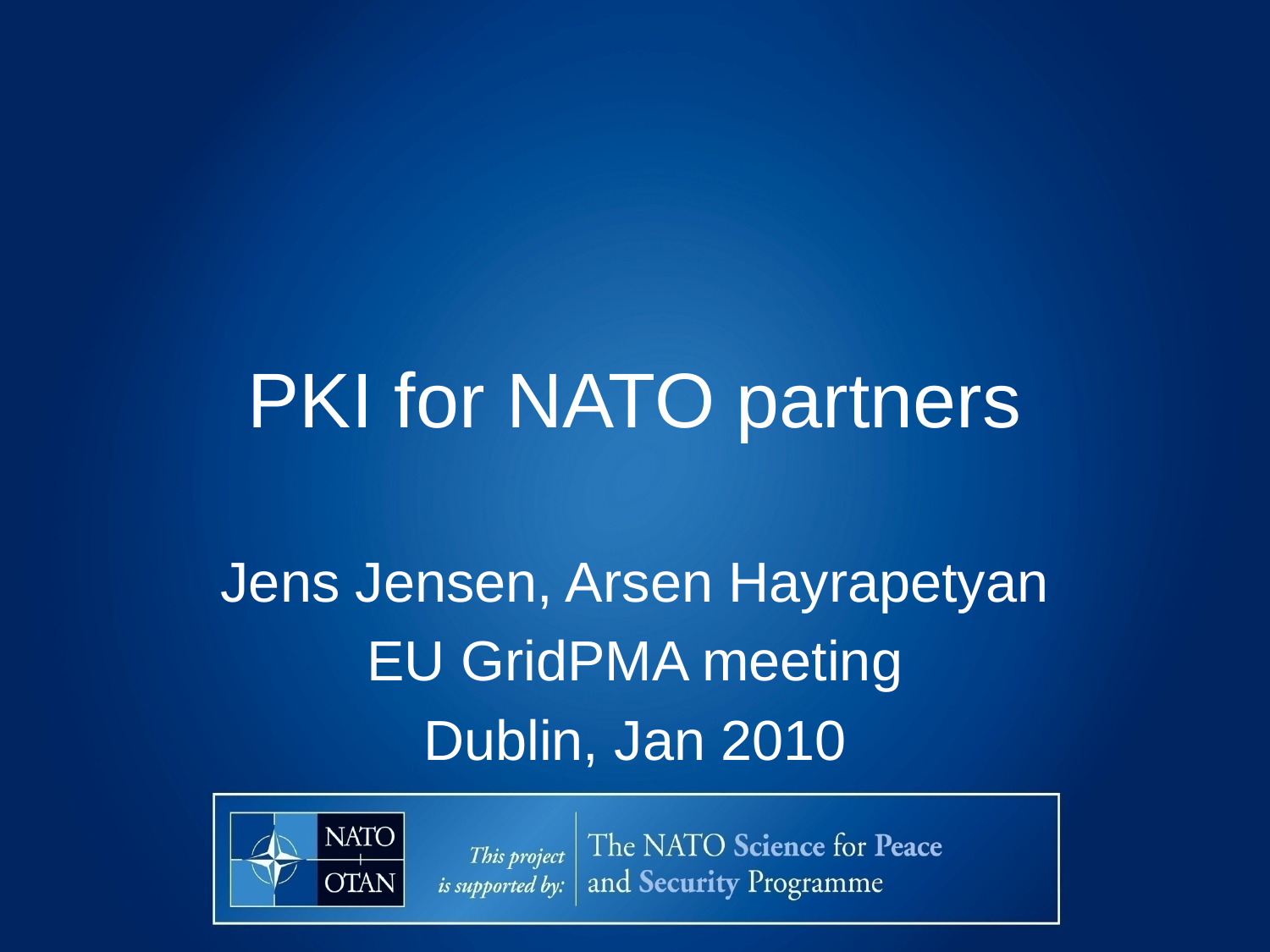

# PKI for NATO partners
Jens Jensen, Arsen Hayrapetyan
EU GridPMA meeting
Dublin, Jan 2010